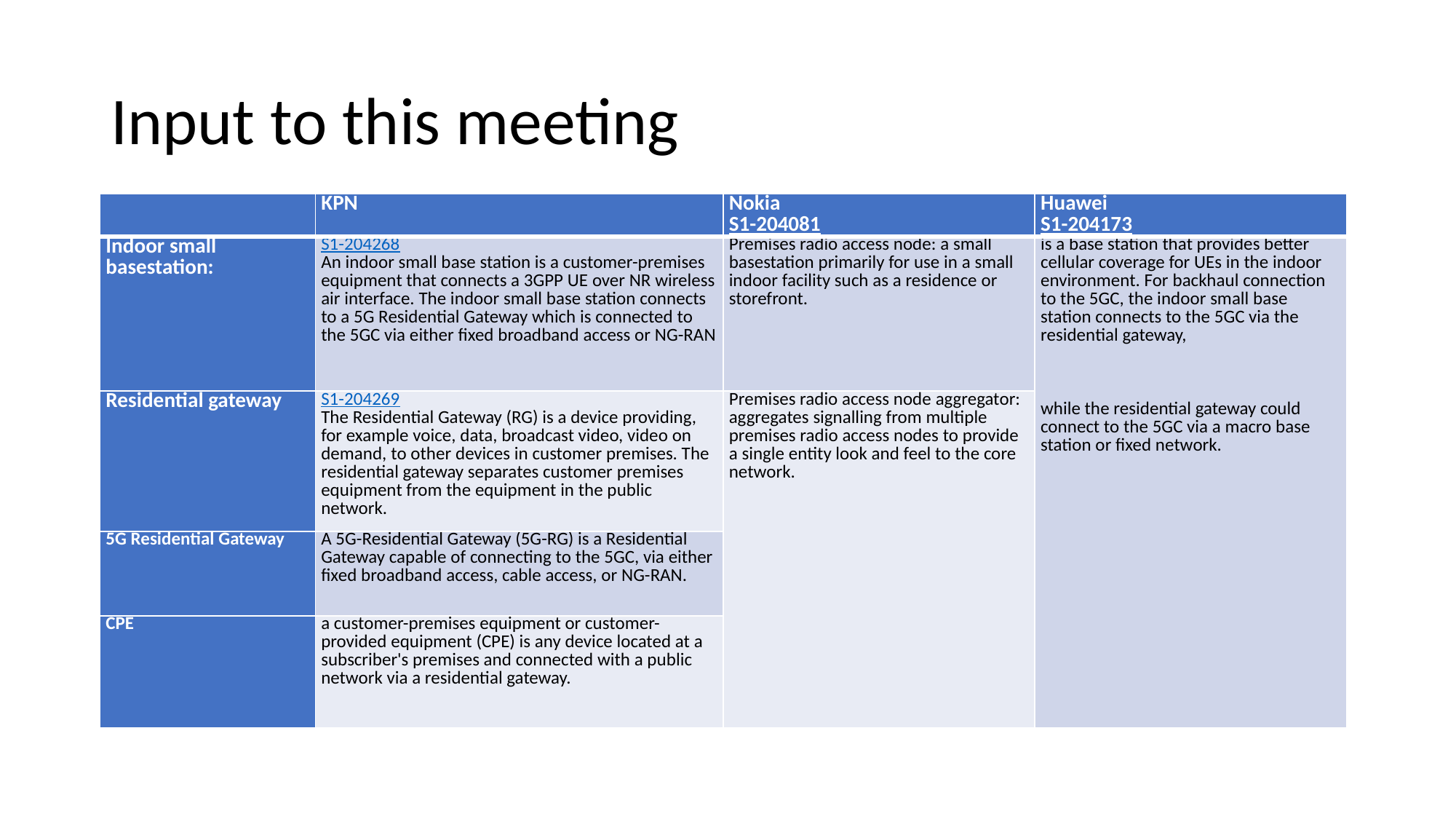

# Input to this meeting
|  | KPN | Nokia S1-204081 | Huawei S1-204173 |
| --- | --- | --- | --- |
| Indoor small basestation: | S1-204268 An indoor small base station is a customer-premises equipment that connects a 3GPP UE over NR wireless air interface. The indoor small base station connects to a 5G Residential Gateway which is connected to the 5GC via either fixed broadband access or NG-RAN | Premises radio access node: a small basestation primarily for use in a small indoor facility such as a residence or storefront. | is a base station that provides better cellular coverage for UEs in the indoor environment. For backhaul connection to the 5GC, the indoor small base station connects to the 5GC via the residential gateway,       while the residential gateway could connect to the 5GC via a macro base station or fixed network. |
| Residential gateway | S1-204269 The Residential Gateway (RG) is a device providing, for example voice, data, broadcast video, video on demand, to other devices in customer premises. The residential gateway separates customer premises equipment from the equipment in the public network. | Premises radio access node aggregator: aggregates signalling from multiple premises radio access nodes to provide a single entity look and feel to the core network. |  |
| 5G Residential Gateway | A 5G-Residential Gateway (5G-RG) is a Residential Gateway capable of connecting to the 5GC, via either fixed broadband access, cable access, or NG-RAN. |  |  |
| CPE | a customer-premises equipment or customer-provided equipment (CPE) is any device located at a subscriber's premises and connected with a public network via a residential gateway. |  |  |